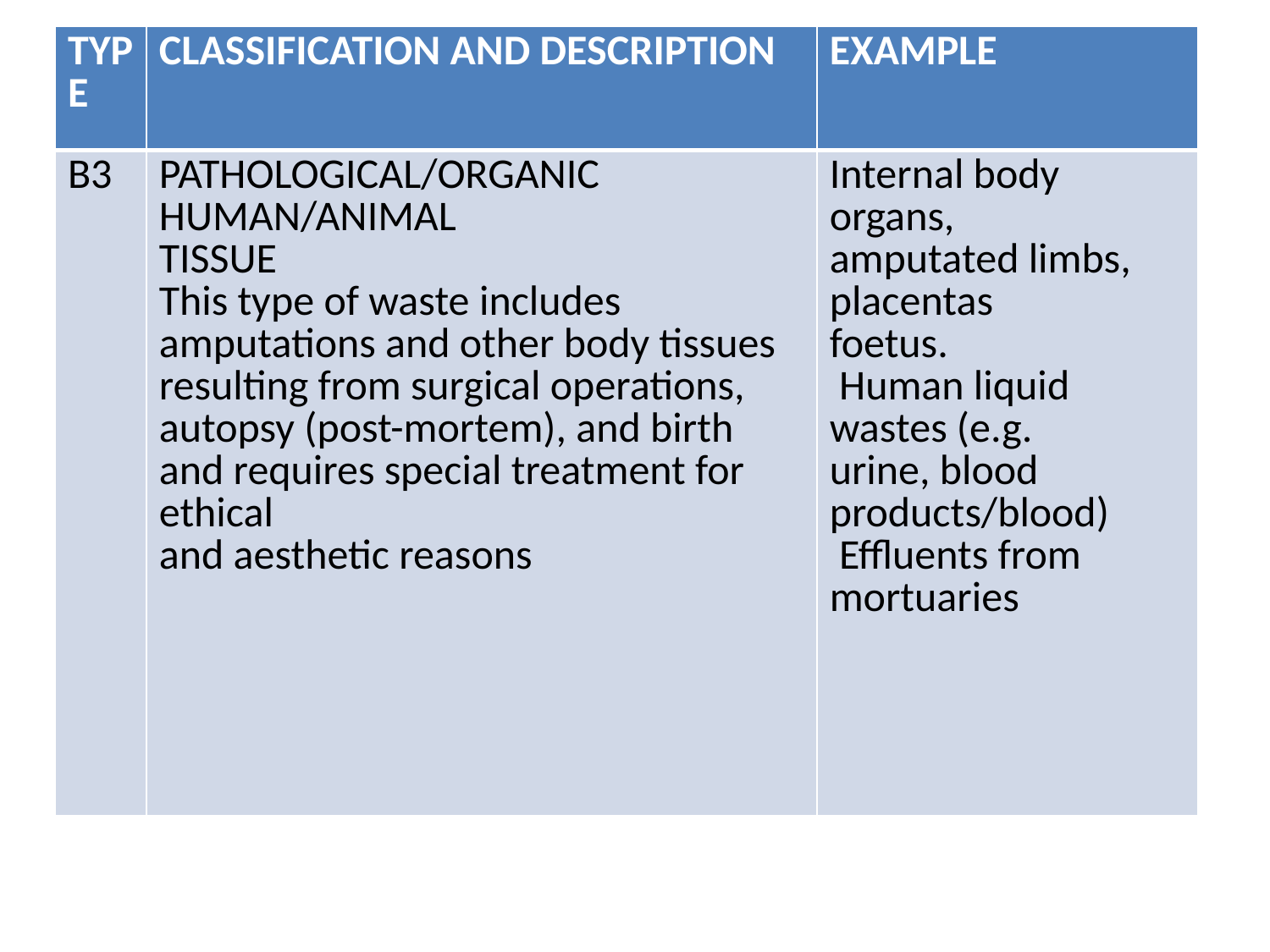

| TYPE | CLASSIFICATION AND DESCRIPTION | EXAMPLE |
| --- | --- | --- |
| B3 | PATHOLOGICAL/ORGANIC HUMAN/ANIMAL TISSUE This type of waste includes amputations and other body tissues resulting from surgical operations, autopsy (post-mortem), and birth and requires special treatment for ethical and aesthetic reasons | Internal body organs, amputated limbs, placentas foetus. Human liquid wastes (e.g. urine, blood products/blood) Effluents from mortuaries |